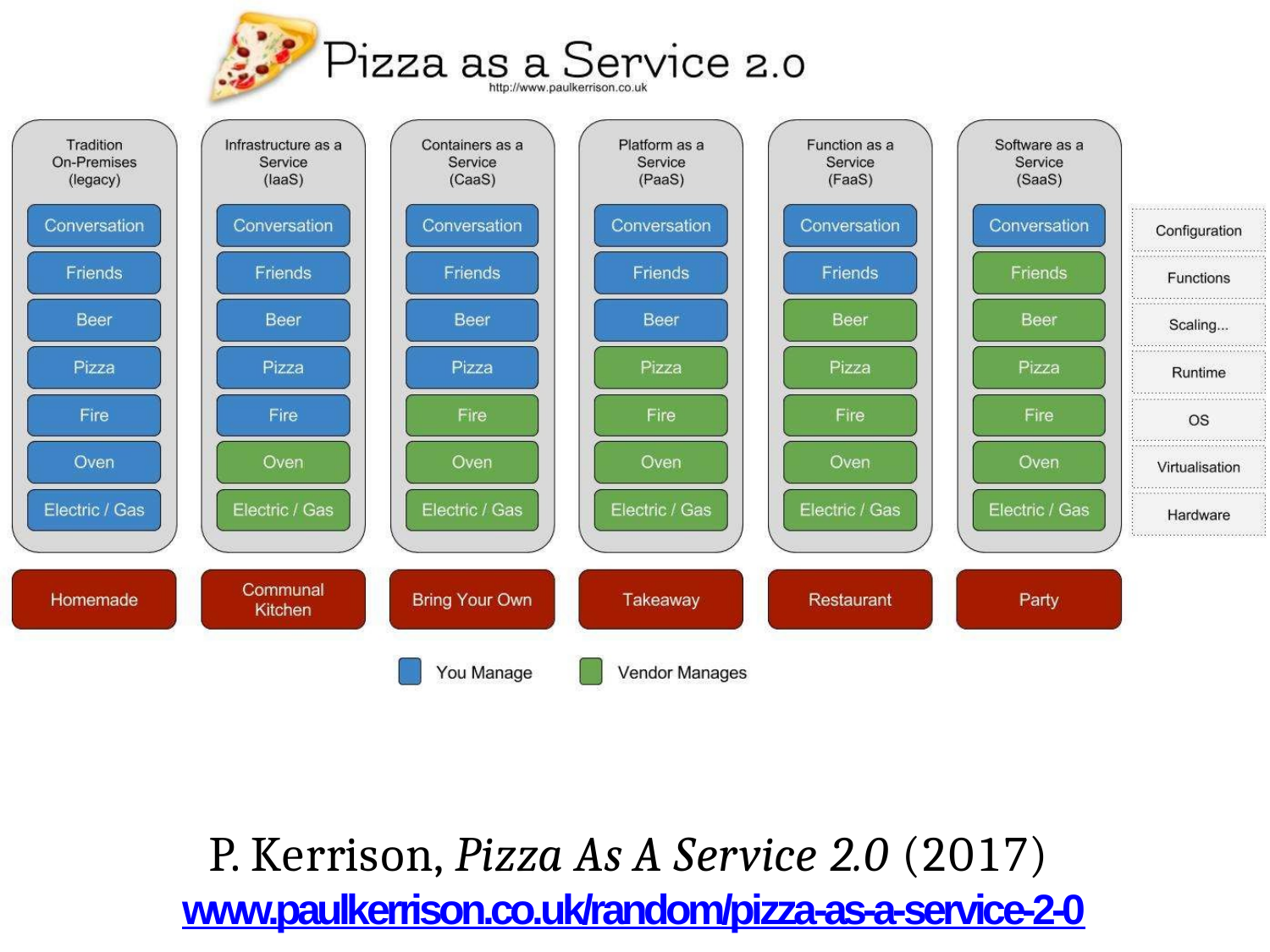

P. Kerrison, Pizza As A Service 2.0 (2017)
www.paulkerrison.co.uk/random/pizza-as-a-service-2-0